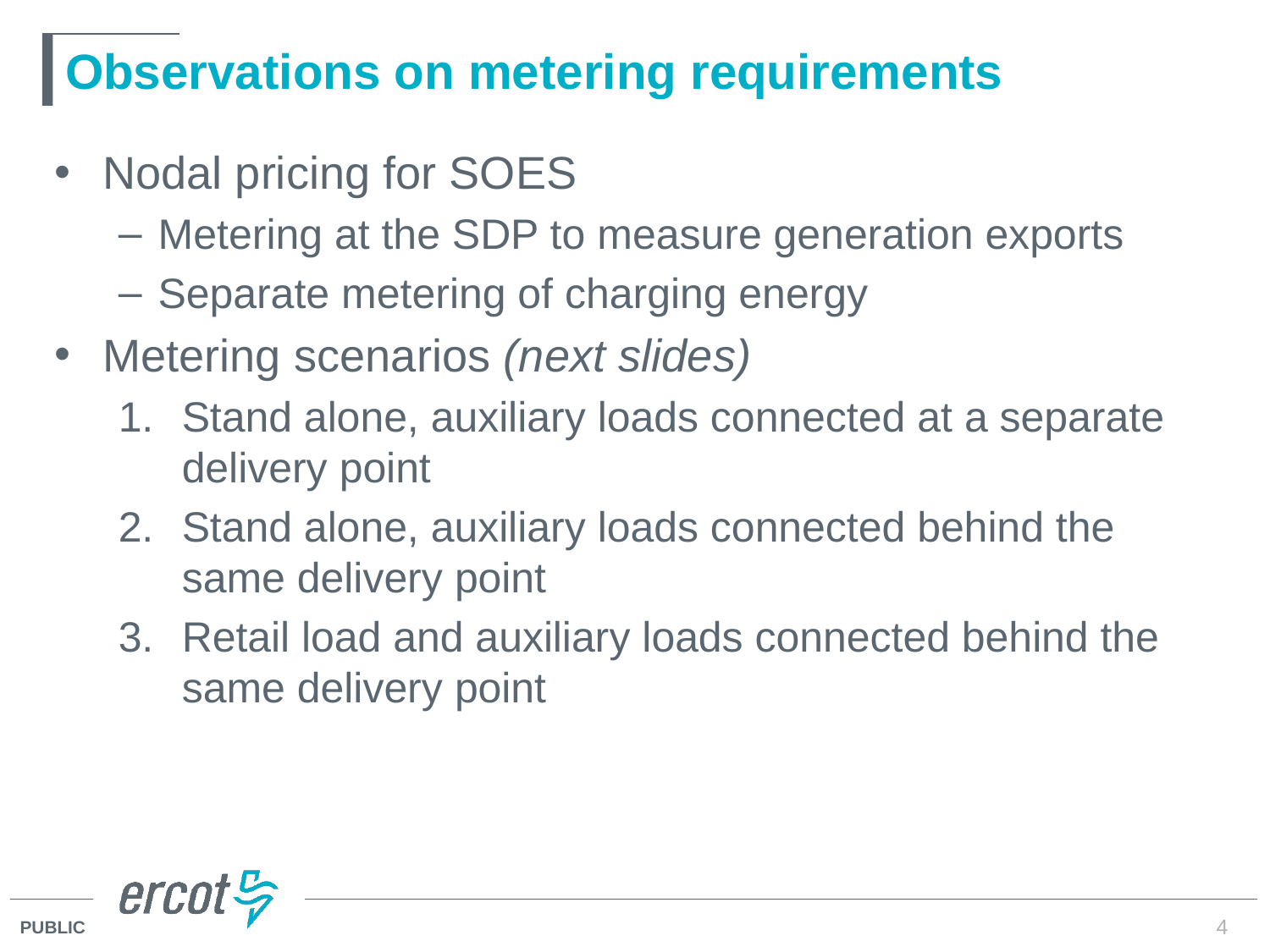

# Observations on metering requirements
Nodal pricing for SOES
Metering at the SDP to measure generation exports
Separate metering of charging energy
Metering scenarios (next slides)
Stand alone, auxiliary loads connected at a separate delivery point
Stand alone, auxiliary loads connected behind the same delivery point
Retail load and auxiliary loads connected behind the same delivery point

4